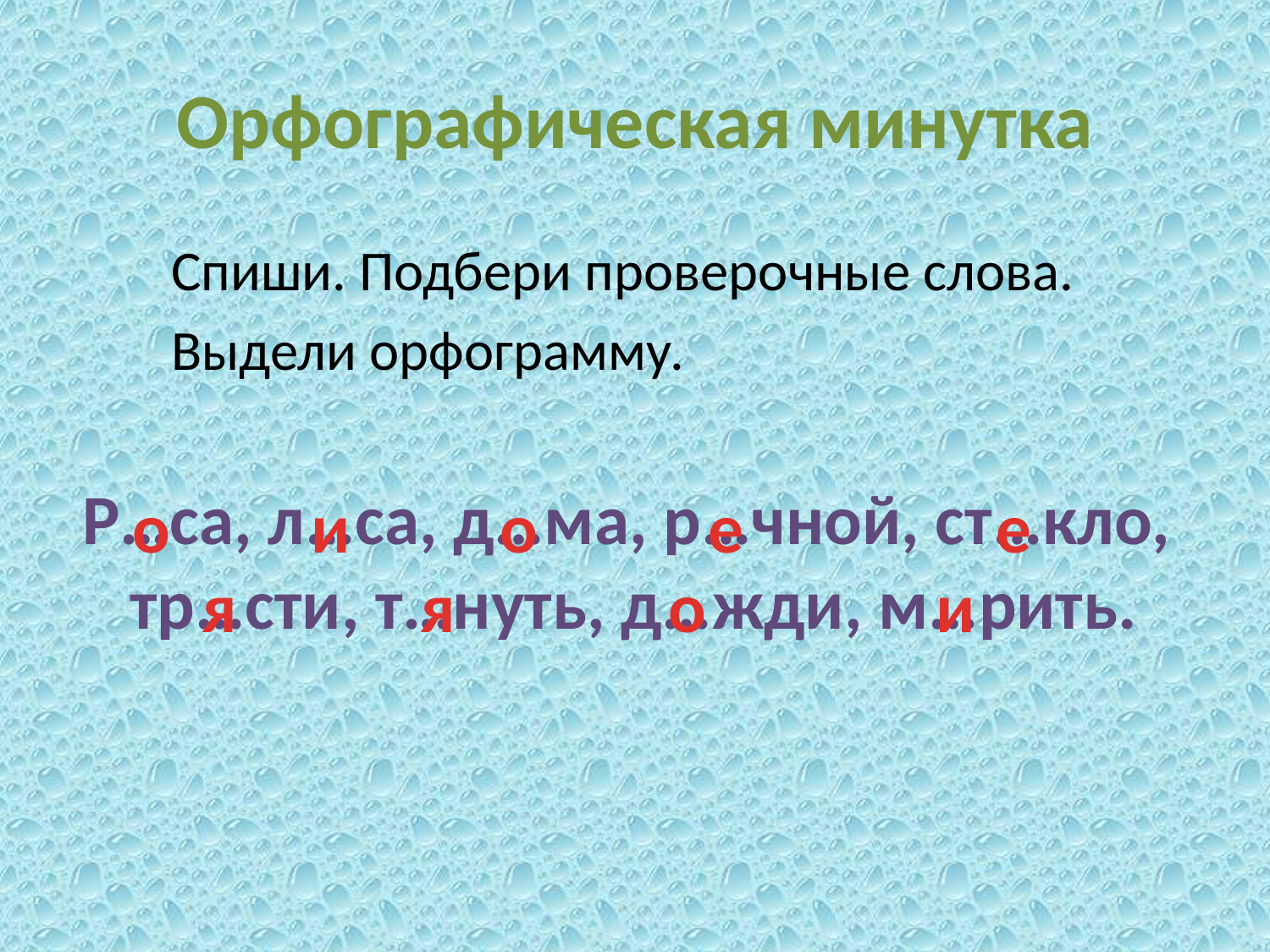

# Орфографическая минутка
       Спиши. Подбери проверочные слова.
       Выдели орфограмму.

Р…са, л…са, д…ма, р…чной, ст…кло, тр…сти, т…нуть, д…жди, м…рить.
о
и
о
е
е
я
я
о
и